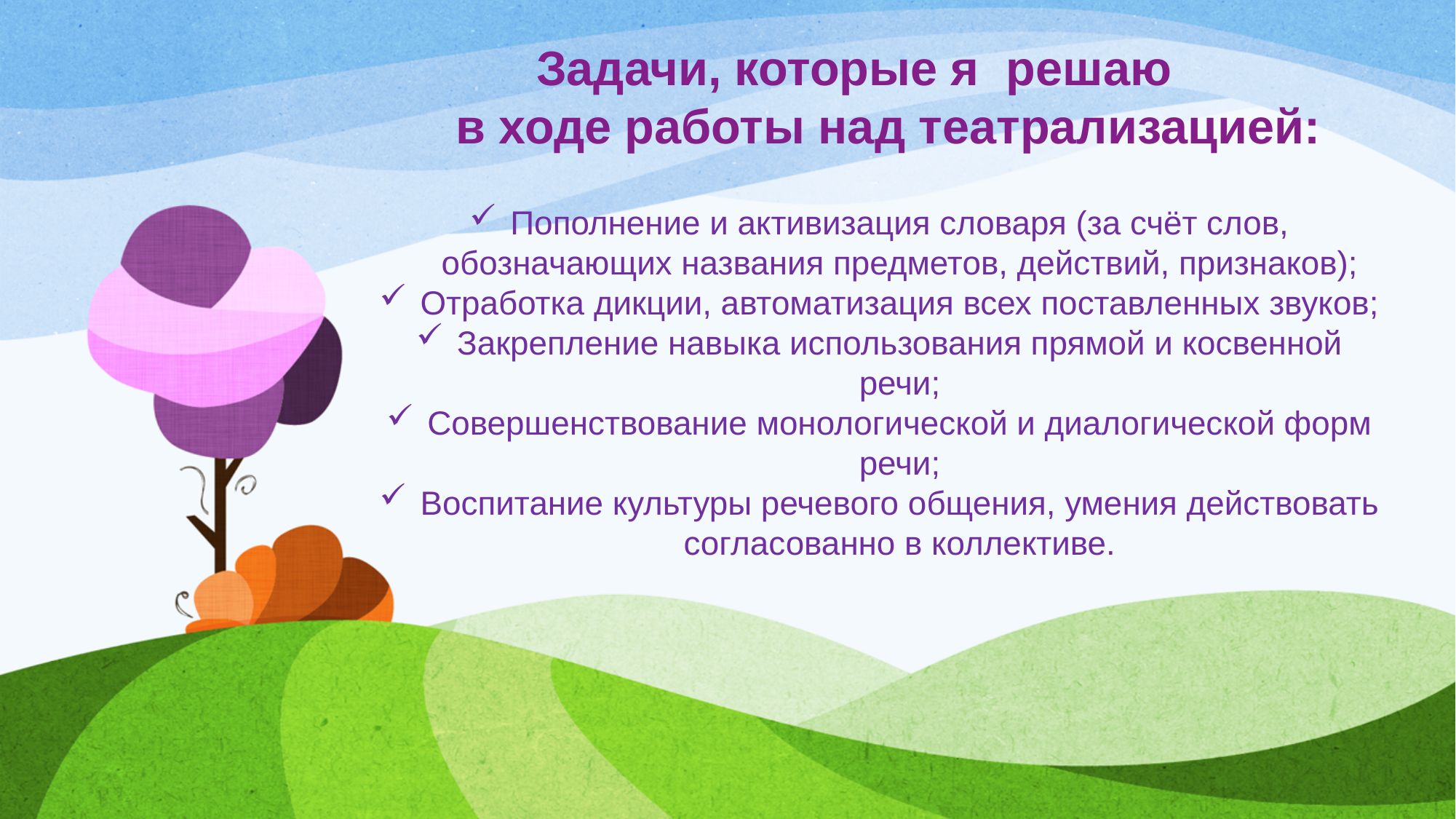

Задачи, которые я  решаю
в ходе работы над театрализацией:
#
Пополнение и активизация словаря (за счёт слов, обозначающих названия предметов, действий, признаков);
Отработка дикции, автоматизация всех поставленных звуков;
Закрепление навыка использования прямой и косвенной речи;
Совершенствование монологической и диалогической форм речи;
Воспитание культуры речевого общения, умения действовать согласованно в коллективе.